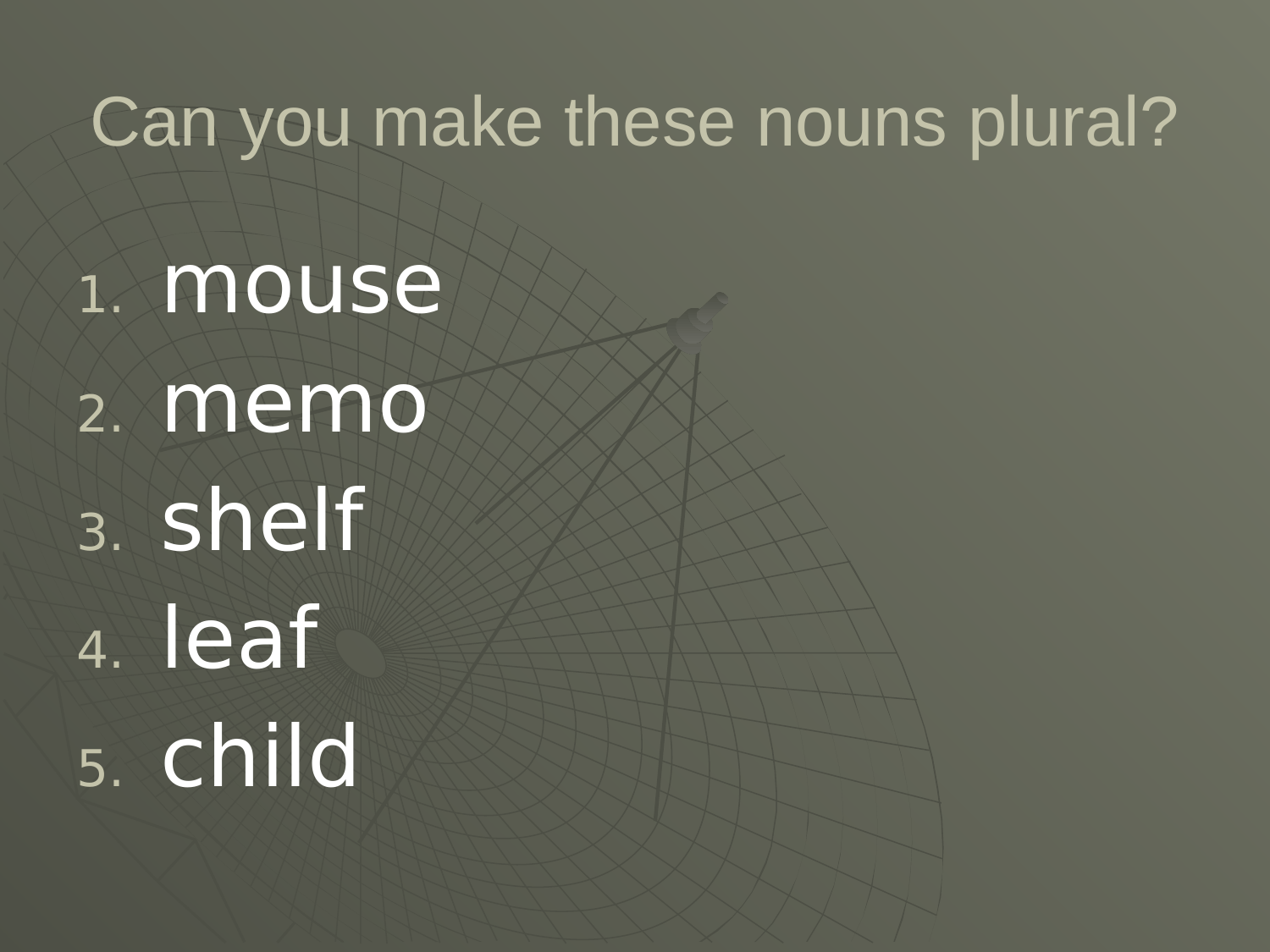

# Can you make these nouns plural?
mouse
memo
shelf
leaf
child